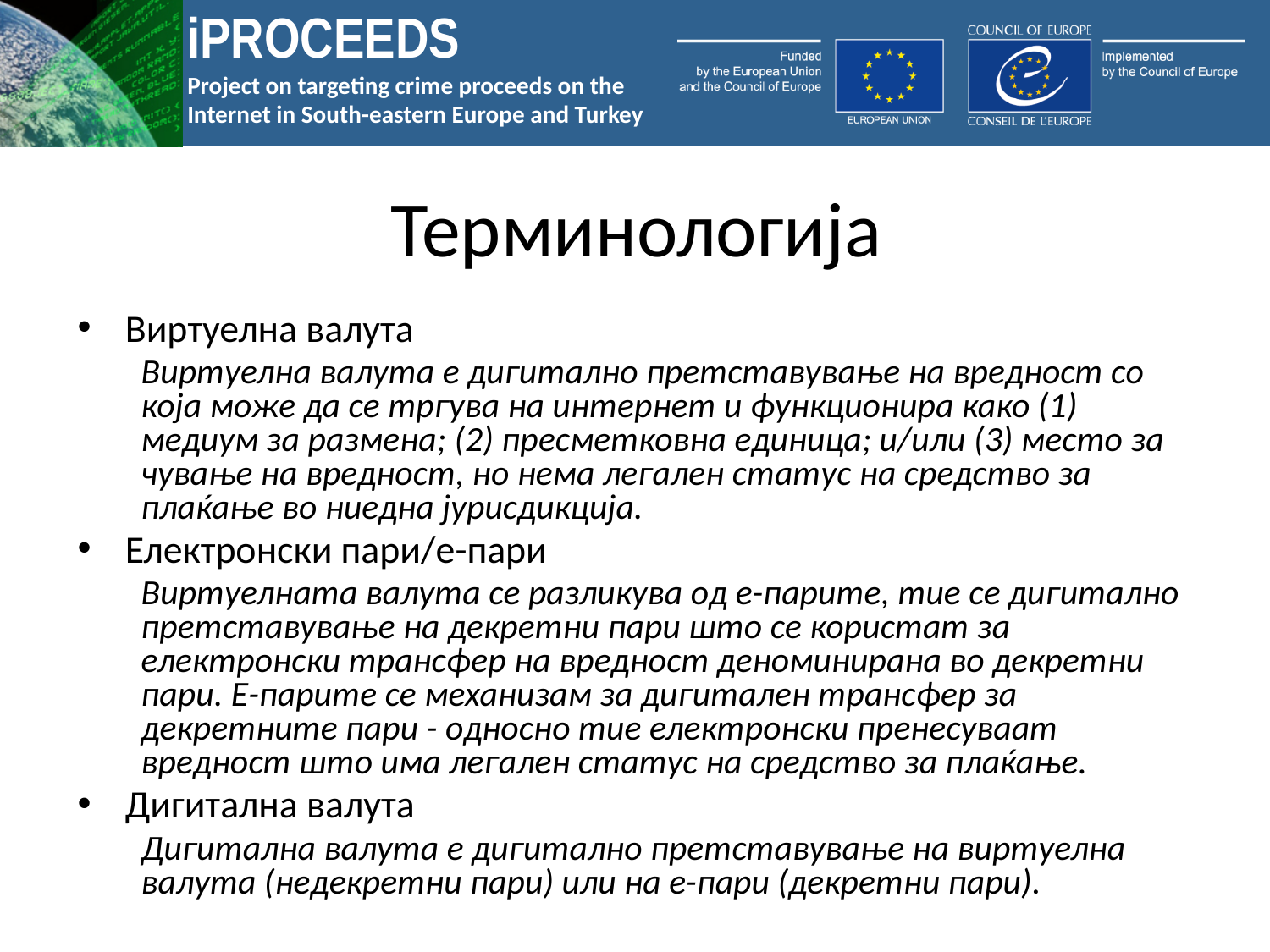

# Терминологија
Виртуелна валута
Виртуелна валута е дигитално претставување на вредност со која може да се тргува на интернет и функционира како (1) медиум за размена; (2) пресметковна единица; и/или (3) место за чување на вредност, но нема легален статус на средство за плаќање во ниедна јурисдикција.
Електронски пари/е-пари
Виртуелната валута се разликува од е-парите, тие се дигитално претставување на декретни пари што се користат за електронски трансфер на вредност деноминирана во декретни пари. Е-парите се механизам за дигитален трансфер за декретните пари - односно тие електронски пренесуваат вредност што има легален статус на средство за плаќање.
Дигитална валута
Дигитална валута е дигитално претставување на виртуелна валута (недекретни пари) или на е-пари (декретни пари).